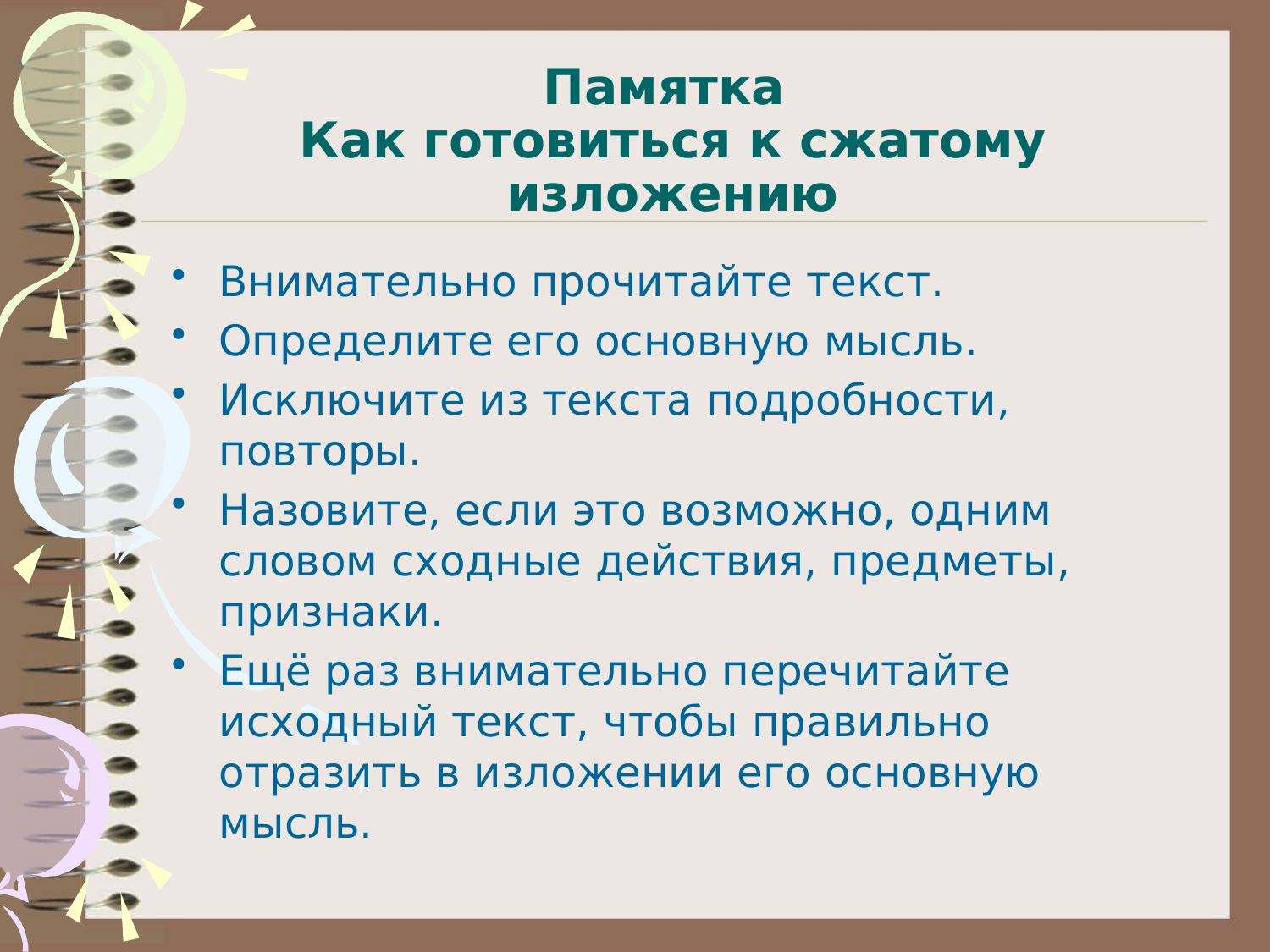

# Памятка Как готовиться к сжатому изложению
Внимательно прочитайте текст.
Определите его основную мысль.
Исключите из текста подробности, повторы.
Назовите, если это возможно, одним словом сходные действия, предметы, признаки.
Ещё раз внимательно перечитайте исходный текст, чтобы правильно отразить в изложении его основную мысль.